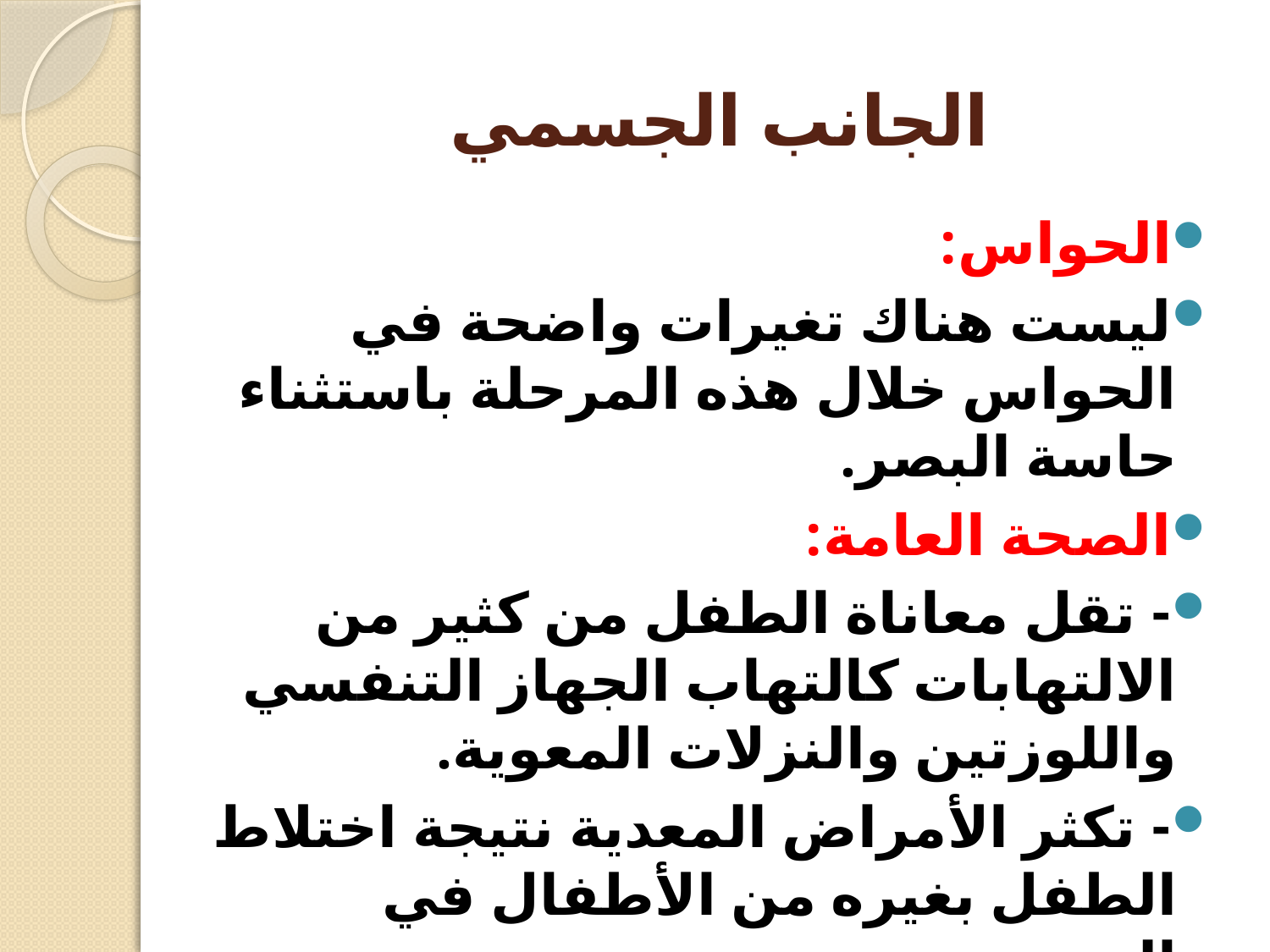

# الجانب الجسمي
الحواس:
ليست هناك تغيرات واضحة في الحواس خلال هذه المرحلة باستثناء حاسة البصر.
الصحة العامة:
- تقل معاناة الطفل من كثير من الالتهابات كالتهاب الجهاز التنفسي واللوزتين والنزلات المعوية.
- تكثر الأمراض المعدية نتيجة اختلاط الطفل بغيره من الأطفال في المدرسة.